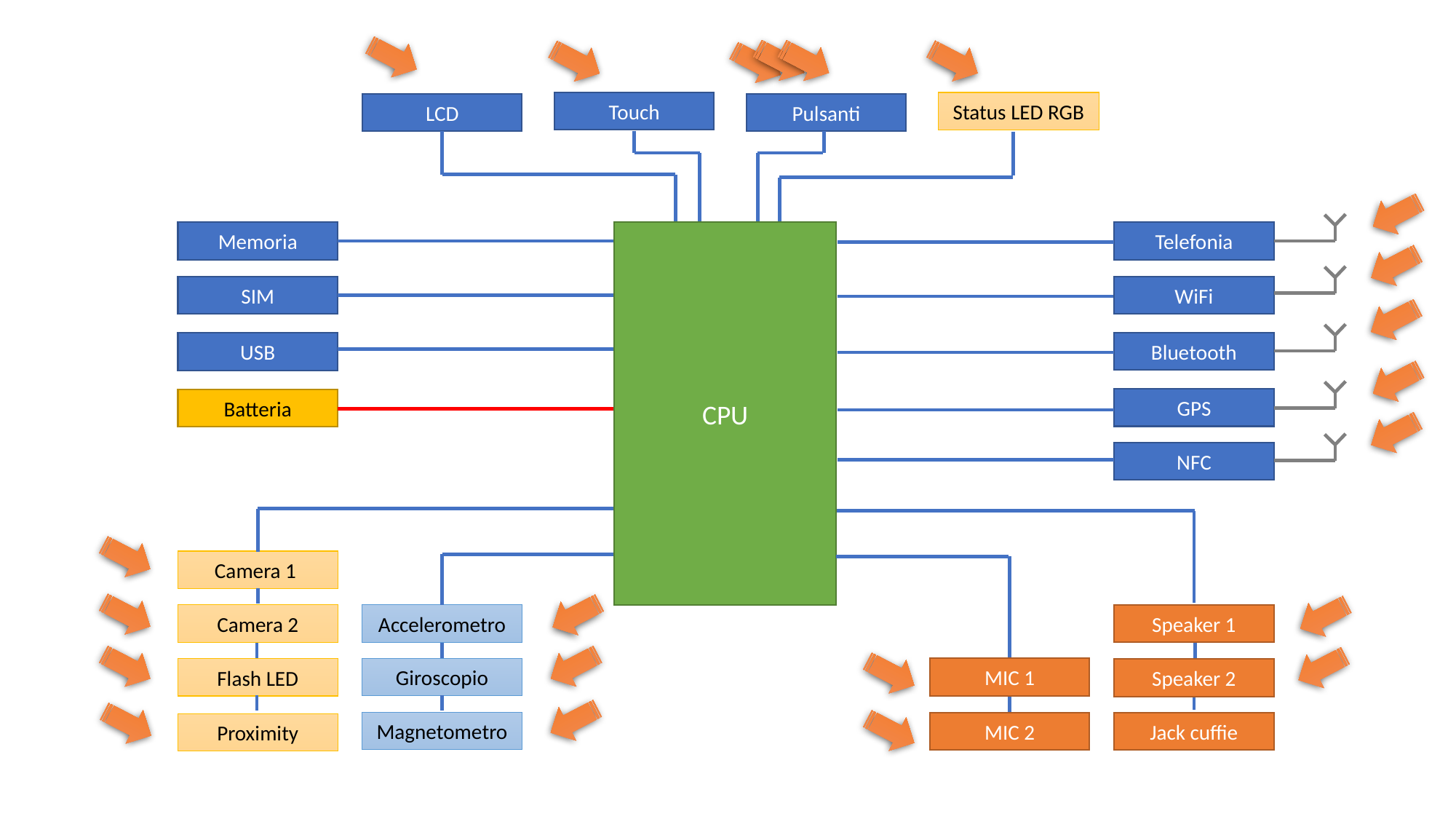

Touch
Status LED RGB
LCD
Pulsanti

Telefonia
Memoria
CPU

WiFi
SIM

Bluetooth
USB

GPS
Batteria

NFC
Camera 1
Speaker 1

Accelerometro
MIC 1
Camera 2

Flash LED
Speaker 2
Giroscopio

Jack cuffie
Proximity
Magnetometro
MIC 2